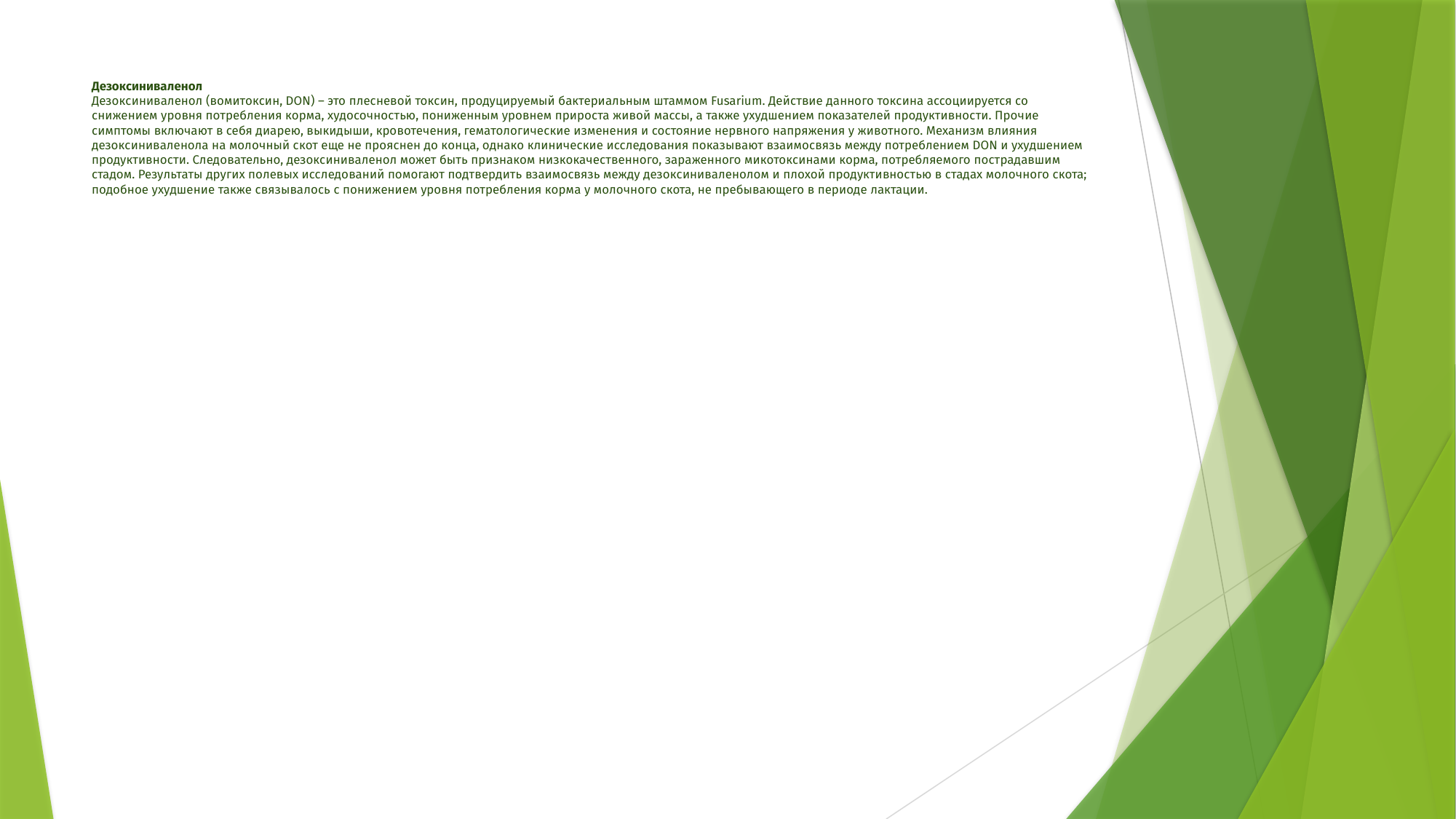

# Дезоксиниваленол Дезоксиниваленол (вомитоксин, DON) – это плесневой токсин, продуцируемый бактериальным штаммом Fusarium. Действие данного токсина ассоциируется со снижением уровня потребления корма, худосочностью, пониженным уровнем прироста живой массы, а также ухудшением показателей продуктивности. Прочие симптомы включают в себя диарею, выкидыши, кровотечения, гематологические изменения и состояние нервного напряжения у животного. Механизм влияния дезоксиниваленола на молочный скот еще не прояснен до конца, однако клинические исследования показывают взаимосвязь между потреблением DON и ухудшением продуктивности. Следовательно, дезоксиниваленол может быть признаком низкокачественного, зараженного микотоксинами корма, потребляемого пострадавшим стадом. Результаты других полевых исследований помогают подтвердить взаимосвязь между дезоксиниваленолом и плохой продуктивностью в стадах молочного скота; подобное ухудшение также связывалось с понижением уровня потребления корма у молочного скота, не пребывающего в периоде лактации.